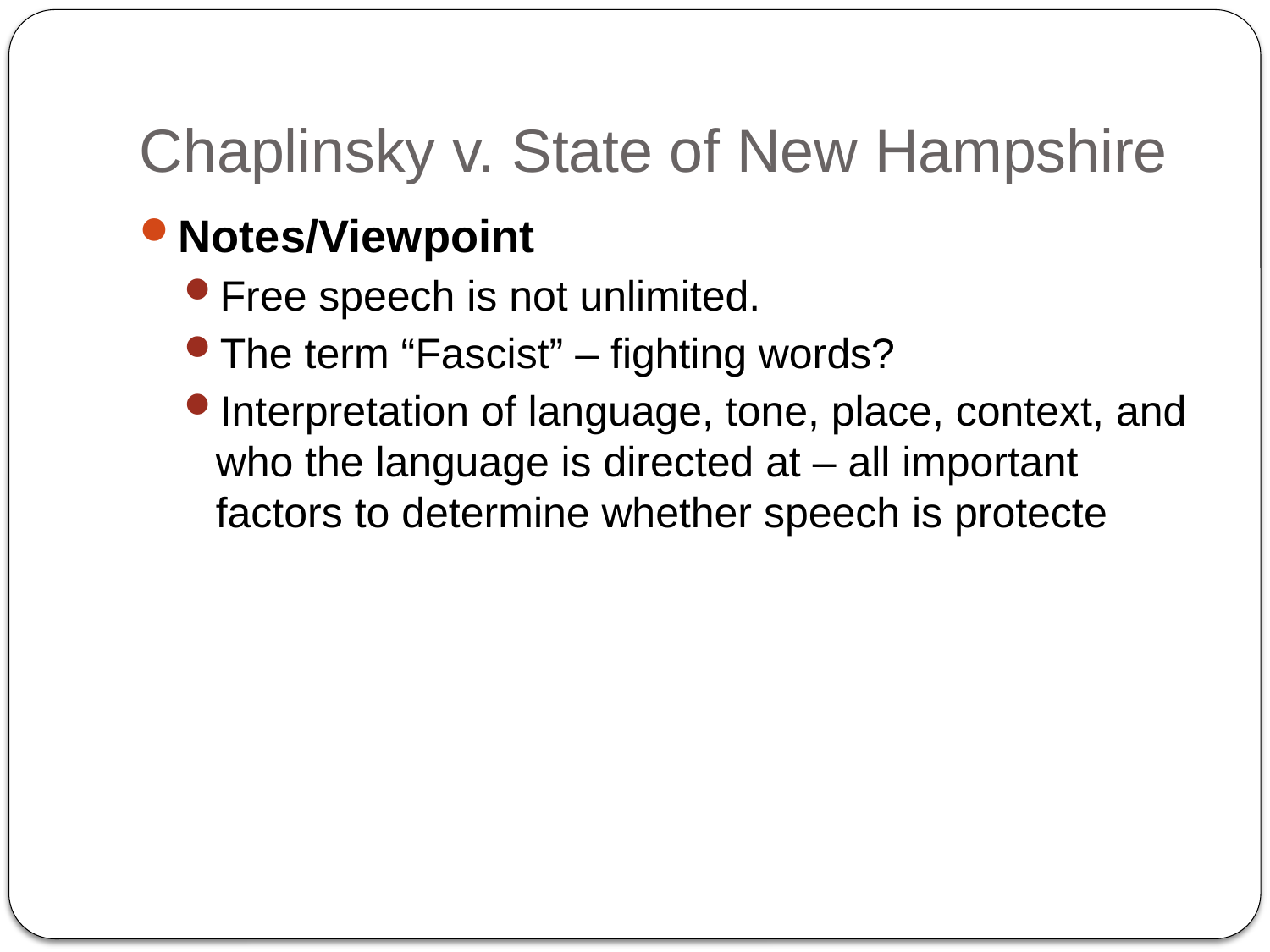

# Chaplinsky v. State of New Hampshire
Notes/Viewpoint
Free speech is not unlimited.
The term “Fascist” – fighting words?
Interpretation of language, tone, place, context, and who the language is directed at – all important factors to determine whether speech is protecte